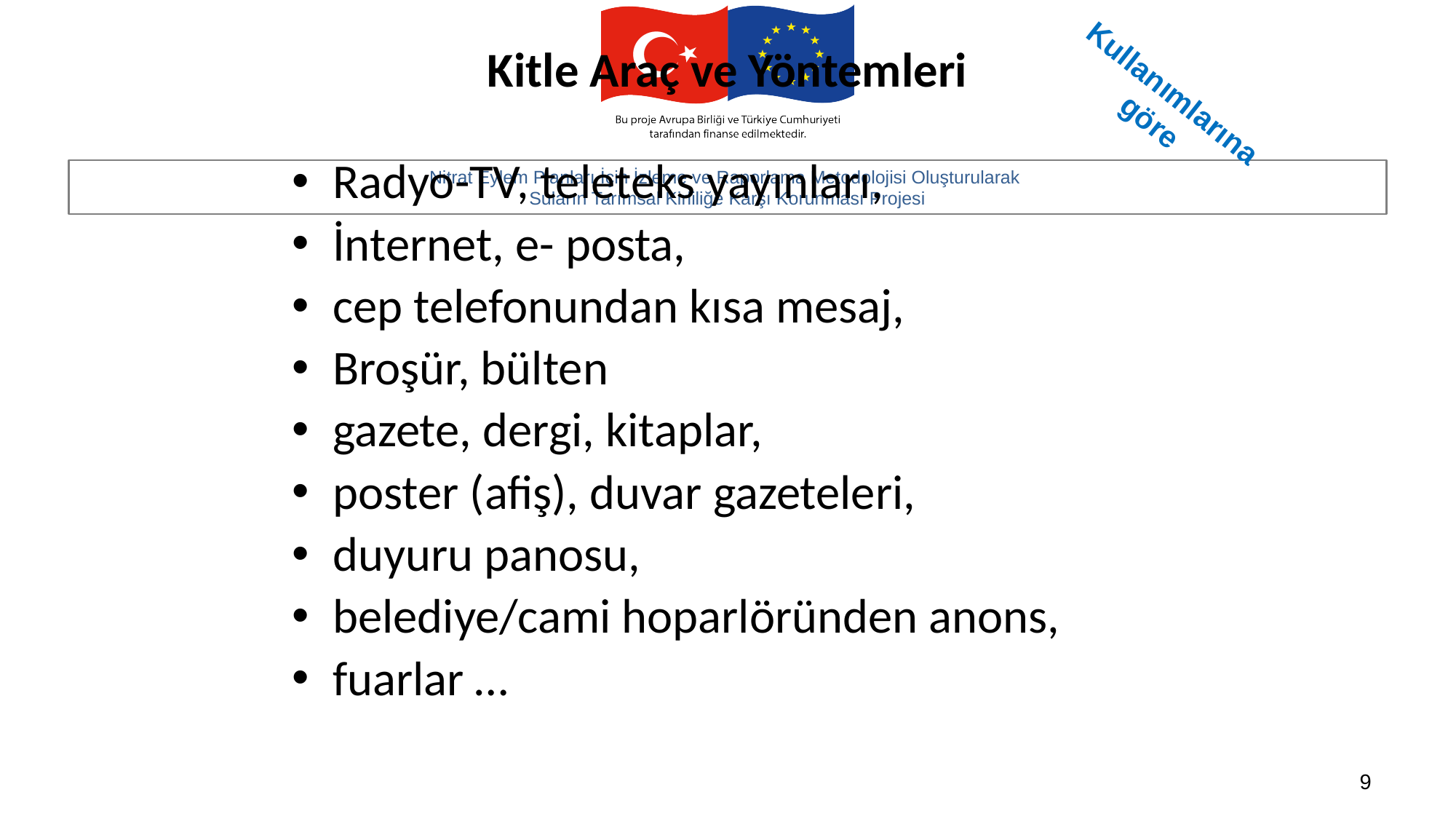

# Kitle Araç ve Yöntemleri
Kullanımlarına göre
Radyo-TV, teleteks yayınları,
İnternet, e- posta,
cep telefonundan kısa mesaj,
Broşür, bülten
gazete, dergi, kitaplar,
poster (afiş), duvar gazeteleri,
duyuru panosu,
belediye/cami hoparlöründen anons,
fuarlar …
9